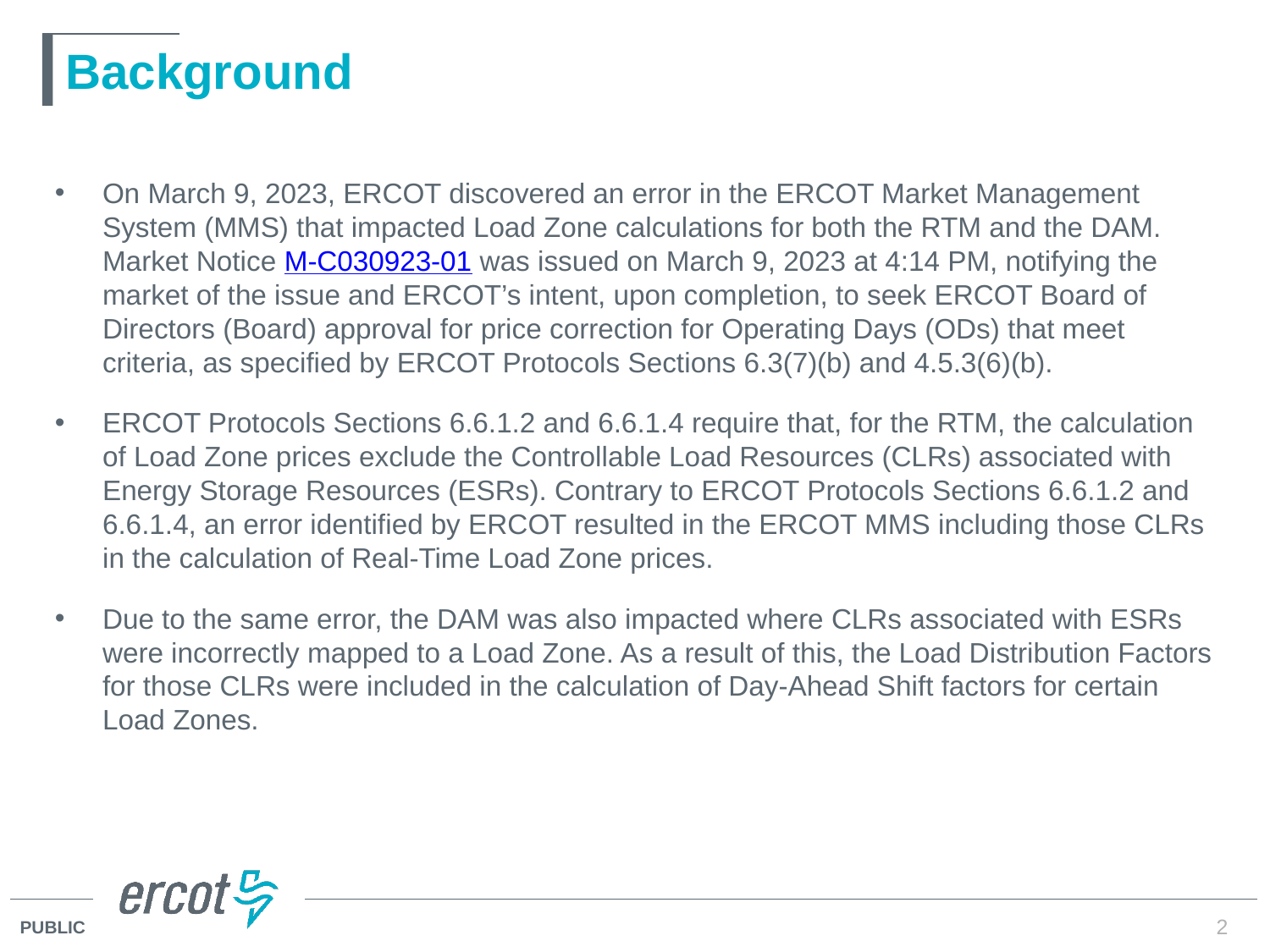

# Background
On March 9, 2023, ERCOT discovered an error in the ERCOT Market Management System (MMS) that impacted Load Zone calculations for both the RTM and the DAM.  Market Notice M-C030923-01 was issued on March 9, 2023 at 4:14 PM, notifying the market of the issue and ERCOT’s intent, upon completion, to seek ERCOT Board of Directors (Board) approval for price correction for Operating Days (ODs) that meet criteria, as specified by ERCOT Protocols Sections 6.3(7)(b) and 4.5.3(6)(b).
ERCOT Protocols Sections 6.6.1.2 and 6.6.1.4 require that, for the RTM, the calculation of Load Zone prices exclude the Controllable Load Resources (CLRs) associated with Energy Storage Resources (ESRs). Contrary to ERCOT Protocols Sections 6.6.1.2 and 6.6.1.4, an error identified by ERCOT resulted in the ERCOT MMS including those CLRs in the calculation of Real-Time Load Zone prices.
Due to the same error, the DAM was also impacted where CLRs associated with ESRs were incorrectly mapped to a Load Zone. As a result of this, the Load Distribution Factors for those CLRs were included in the calculation of Day-Ahead Shift factors for certain Load Zones.

The constraint represents a stability limit for transient voltage instability associated with large power exports out of the Greater Valley.

2